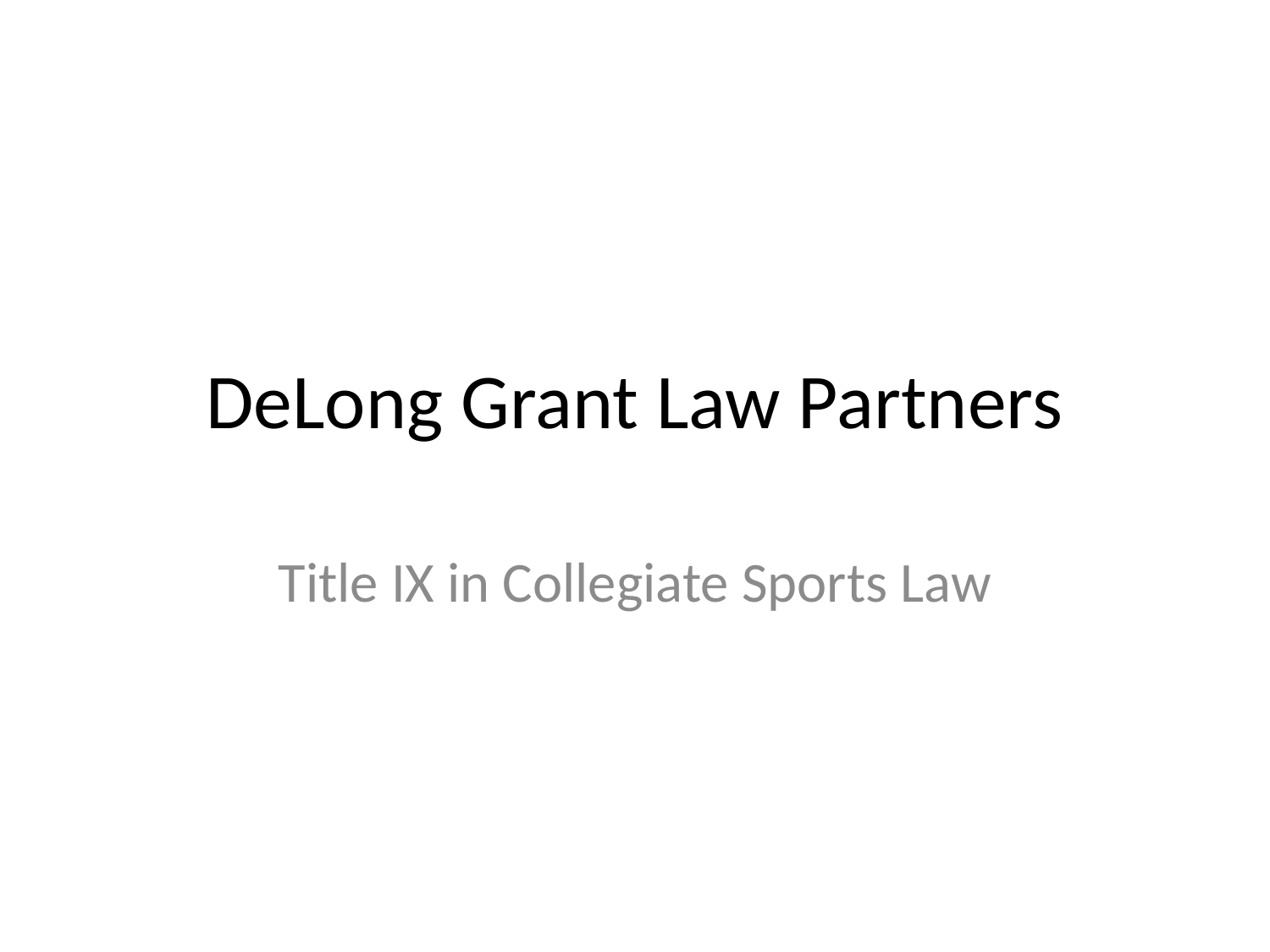

# DeLong Grant Law Partners
Title IX in Collegiate Sports Law